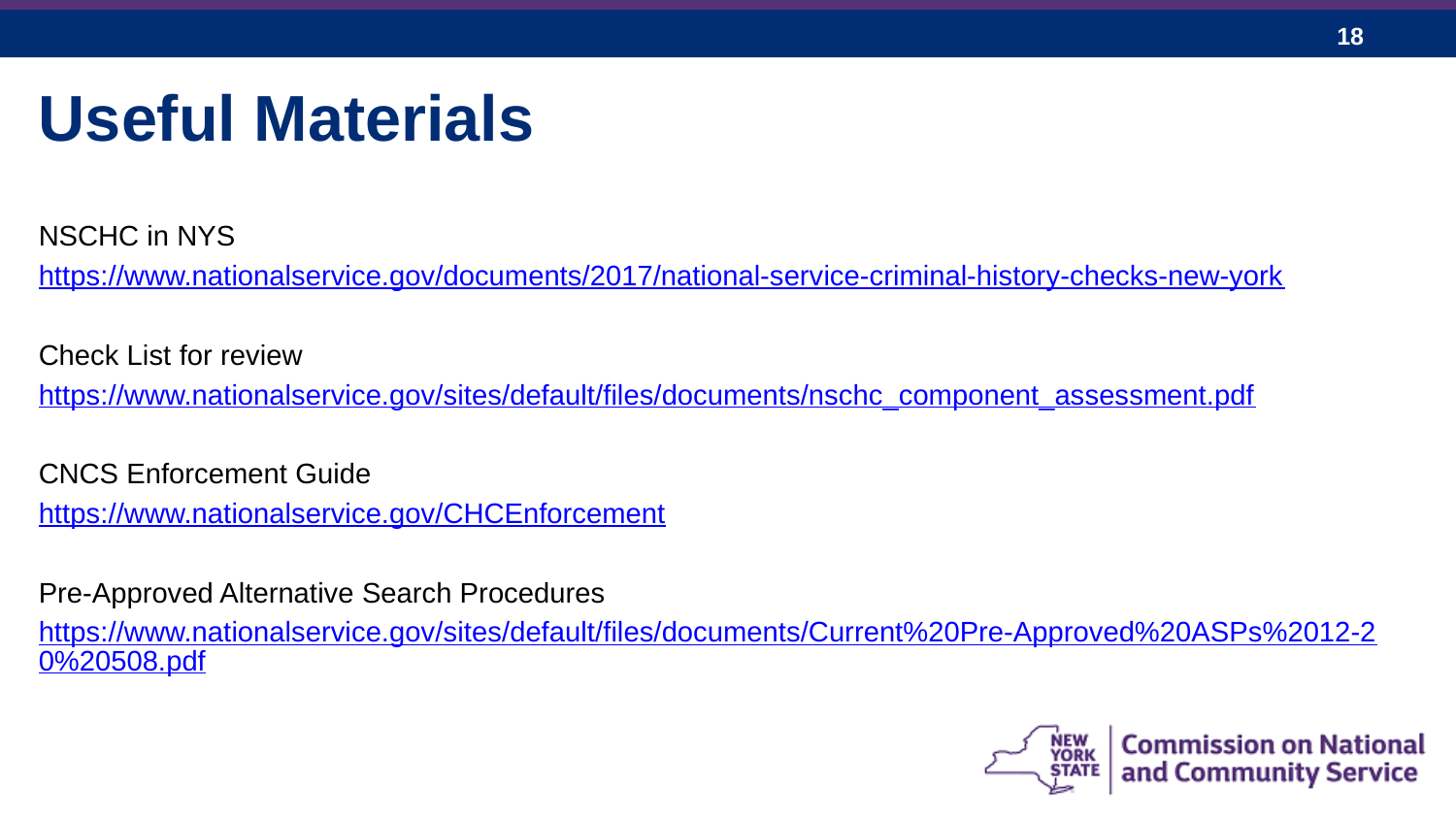

Useful Materials
NSCHC in NYS
https://www.nationalservice.gov/documents/2017/national-service-criminal-history-checks-new-york

Check List for review
https://www.nationalservice.gov/sites/default/files/documents/nschc_component_assessment.pdf

CNCS Enforcement Guide
https://www.nationalservice.gov/CHCEnforcement

Pre-Approved Alternative Search Procedures
https://www.nationalservice.gov/sites/default/files/documents/Current%20Pre-Approved%20ASPs%2012-20%20508.pdf